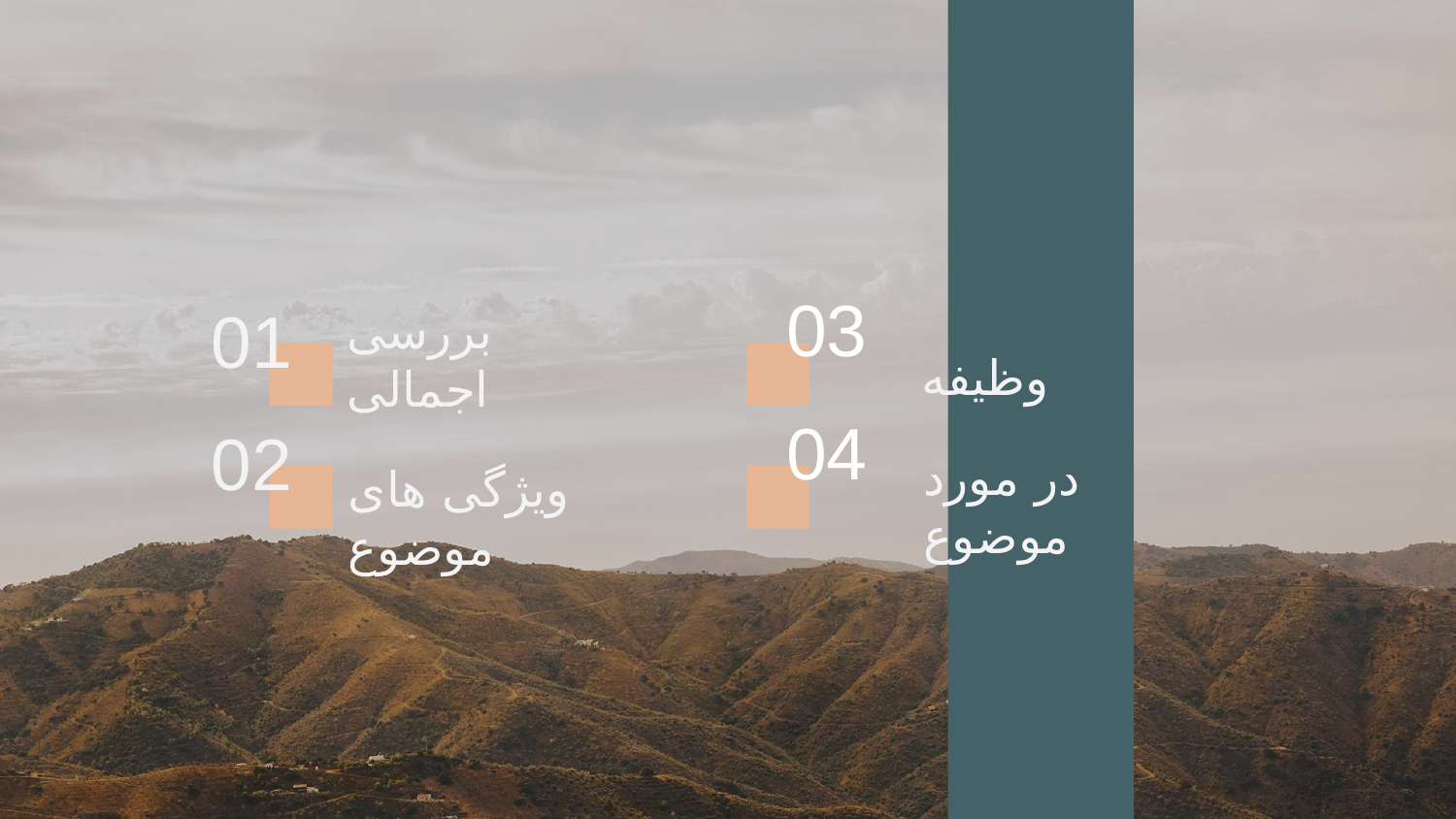

03
01
وظیفه
# بررسی اجمالی
04
02
در مورد موضوع
ویژگی های موضوع